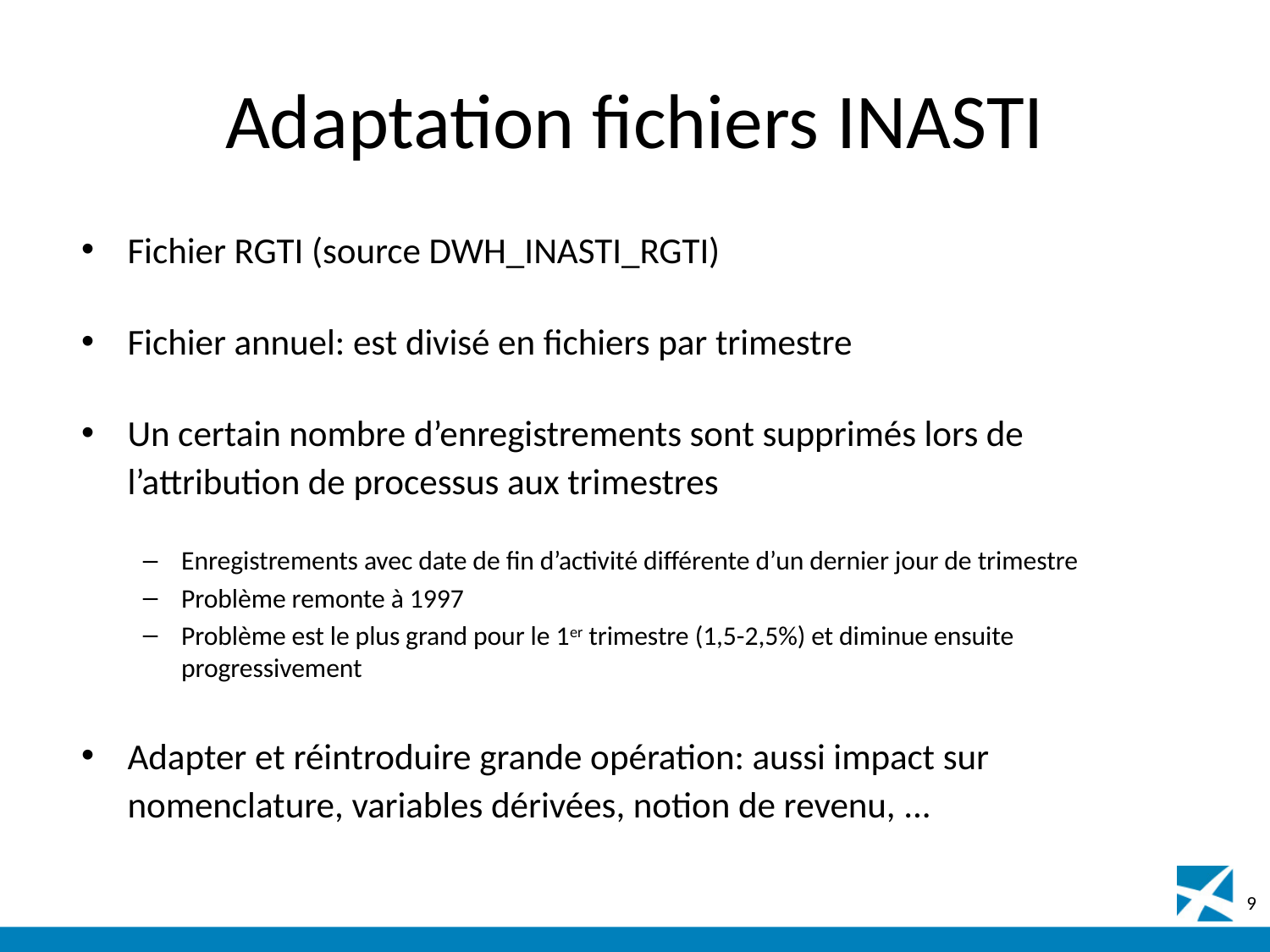

# Adaptation fichiers INASTI
Fichier RGTI (source DWH_INASTI_RGTI)

Fichier annuel: est divisé en fichiers par trimestre

Un certain nombre d’enregistrements sont supprimés lors de l’attribution de processus aux trimestres

Enregistrements avec date de fin d’activité différente d’un dernier jour de trimestre
Problème remonte à 1997
Problème est le plus grand pour le 1er trimestre (1,5-2,5%) et diminue ensuite progressivement

Adapter et réintroduire grande opération: aussi impact sur nomenclature, variables dérivées, notion de revenu, ...